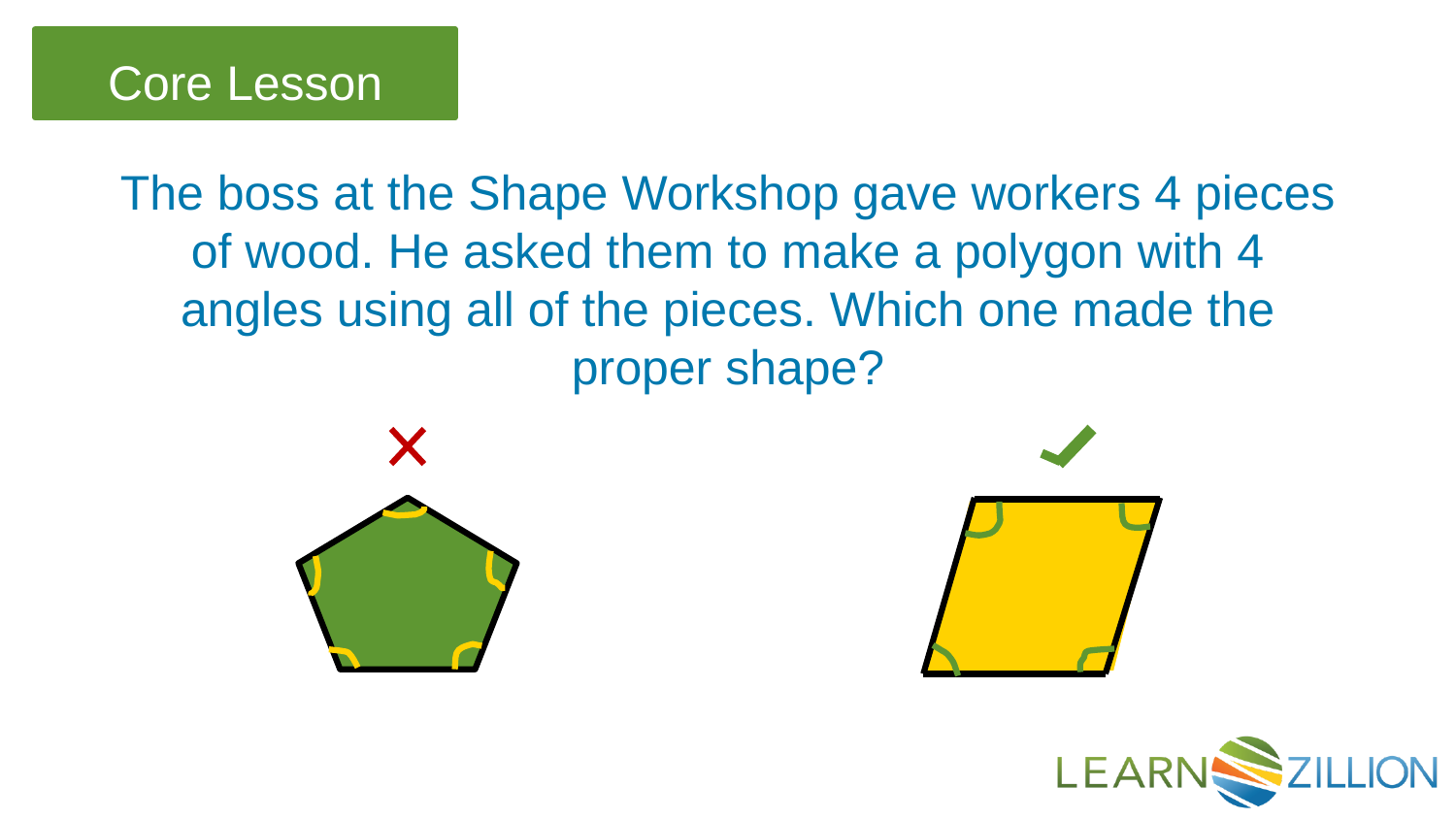

The boss at the Shape Workshop gave workers 4 pieces of wood. He asked them to make a polygon with 4 angles using all of the pieces. Which one made the proper shape?